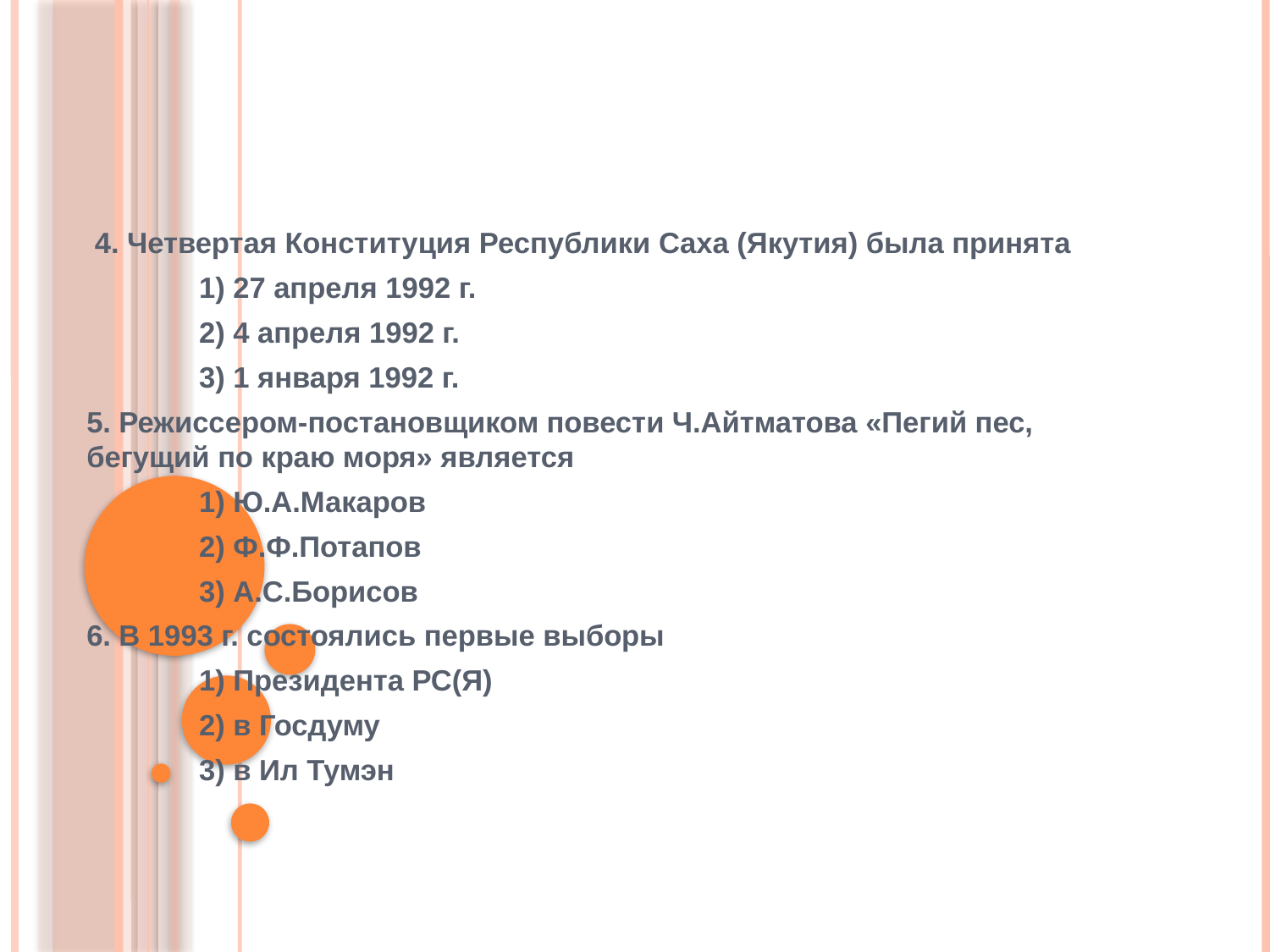

#
 4. Четвертая Конституция Республики Саха (Якутия) была принята
              1) 27 апреля 1992 г.
              2) 4 апреля 1992 г.
              3) 1 января 1992 г.
5. Режиссером-постановщиком повести Ч.Айтматова «Пегий пес, бегущий по краю моря» является
              1) Ю.А.Макаров
              2) Ф.Ф.Потапов
              3) А.С.Борисов
6. В 1993 г. состоялись первые выборы
              1) Президента РС(Я)
              2) в Госдуму
              3) в Ил Тумэн